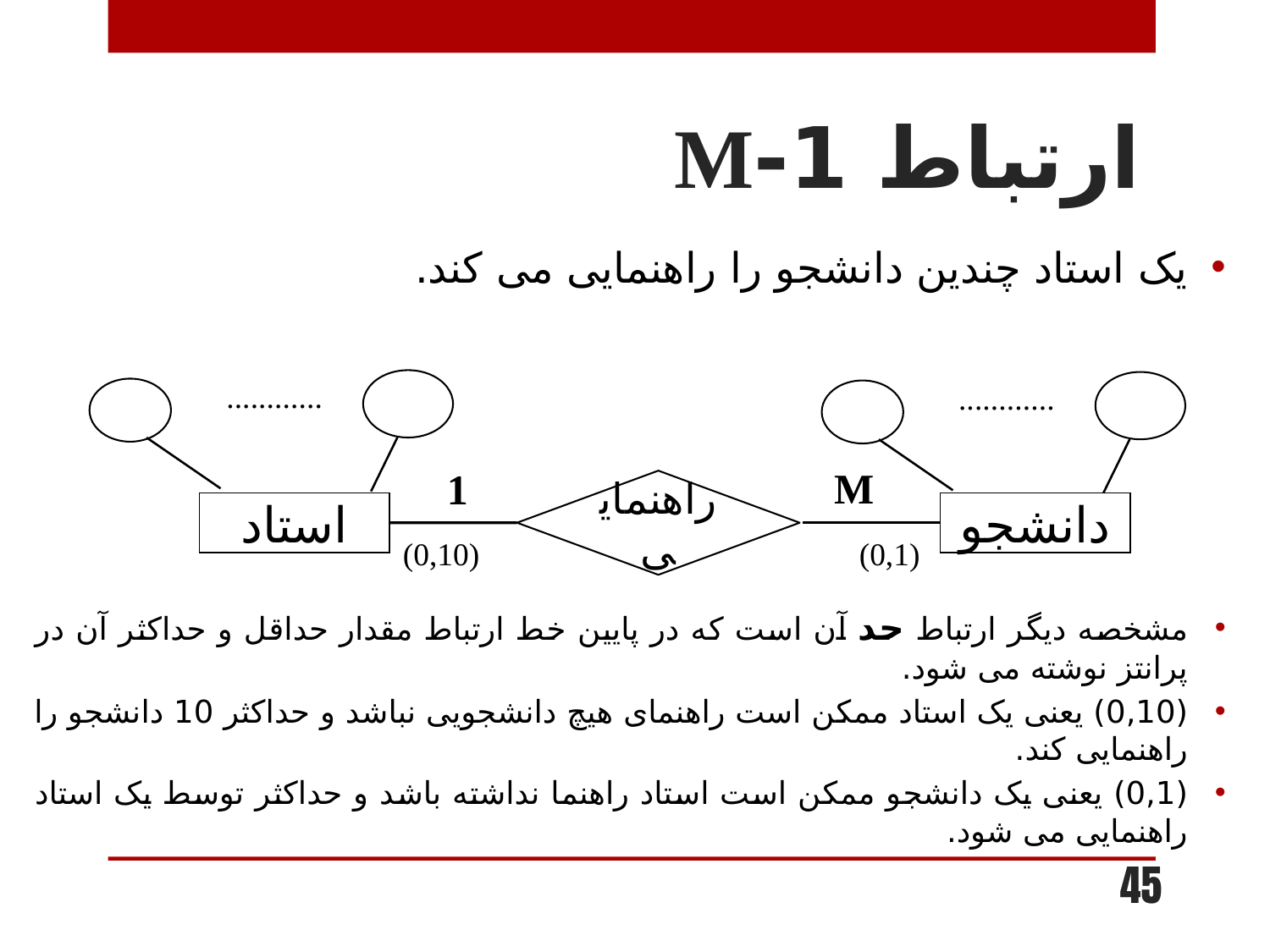

# ارتباط 1-M
یک استاد چندین دانشجو را راهنمایی می کند.

مشخصه دیگر ارتباط حد آن است که در پایین خط ارتباط مقدار حداقل و حداکثر آن در پرانتز نوشته می شود.
(0,10) یعنی یک استاد ممکن است راهنمای هیچ دانشجویی نباشد و حداکثر 10 دانشجو را راهنمایی کند.
(0,1) یعنی یک دانشجو ممکن است استاد راهنما نداشته باشد و حداکثر توسط یک استاد راهنمایی می شود.
............

............

M
1
راهنمایی
دانشجو
استاد
(0,10)
(0,1)
45